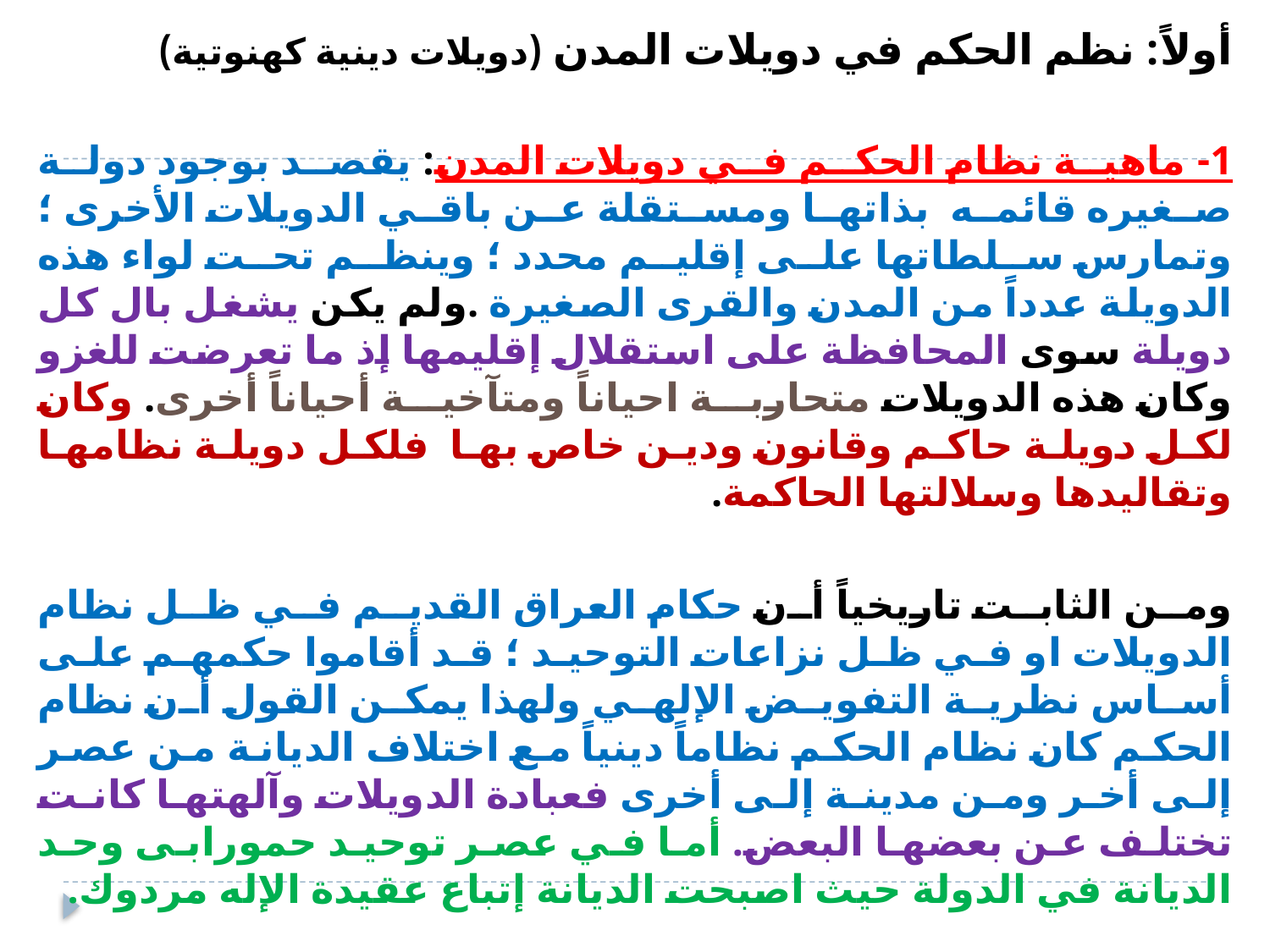

أولاً: نظم الحكم في دويلات المدن (دويلات دينية كهنوتية)

1- ماهية نظام الحكم في دويلات المدن: يقصد بوجود دولة صغيره قائمه  بذاتها ومستقلة عن باقي الدويلات الأخرى ؛وتمارس سلطاتها على إقليم محدد ؛ وينظم تحت لواء هذه الدويلة عدداً من المدن والقرى الصغيرة .ولم يكن يشغل بال كل دويلة سوى المحافظة على استقلال إقليمها إذ ما تعرضت للغزو وكان هذه الدويلات متحاربة احياناً ومتآخية أحياناً أخرى. وكان لكل دويلة حاكم وقانون ودين خاص بها  فلكل دويلة نظامها وتقاليدها وسلالتها الحاكمة.

ومن الثابت تاريخياً أن حكام العراق القديم في ظل نظام الدويلات او في ظل نزاعات التوحيد ؛ قد أقاموا حكمهم على أساس نظرية التفويض الإلهي ولهذا يمكن القول أن نظام الحكم كان نظام الحكم نظاماً دينياً مع اختلاف الديانة من عصر إلى أخر ومن مدينة إلى أخرى فعبادة الدويلات وآلهتها كانت تختلف عن بعضها البعض. أما في عصر توحيد حمورابى وحد الديانة في الدولة حيث اصبحت الديانة إتباع عقيدة الإله مردوك.